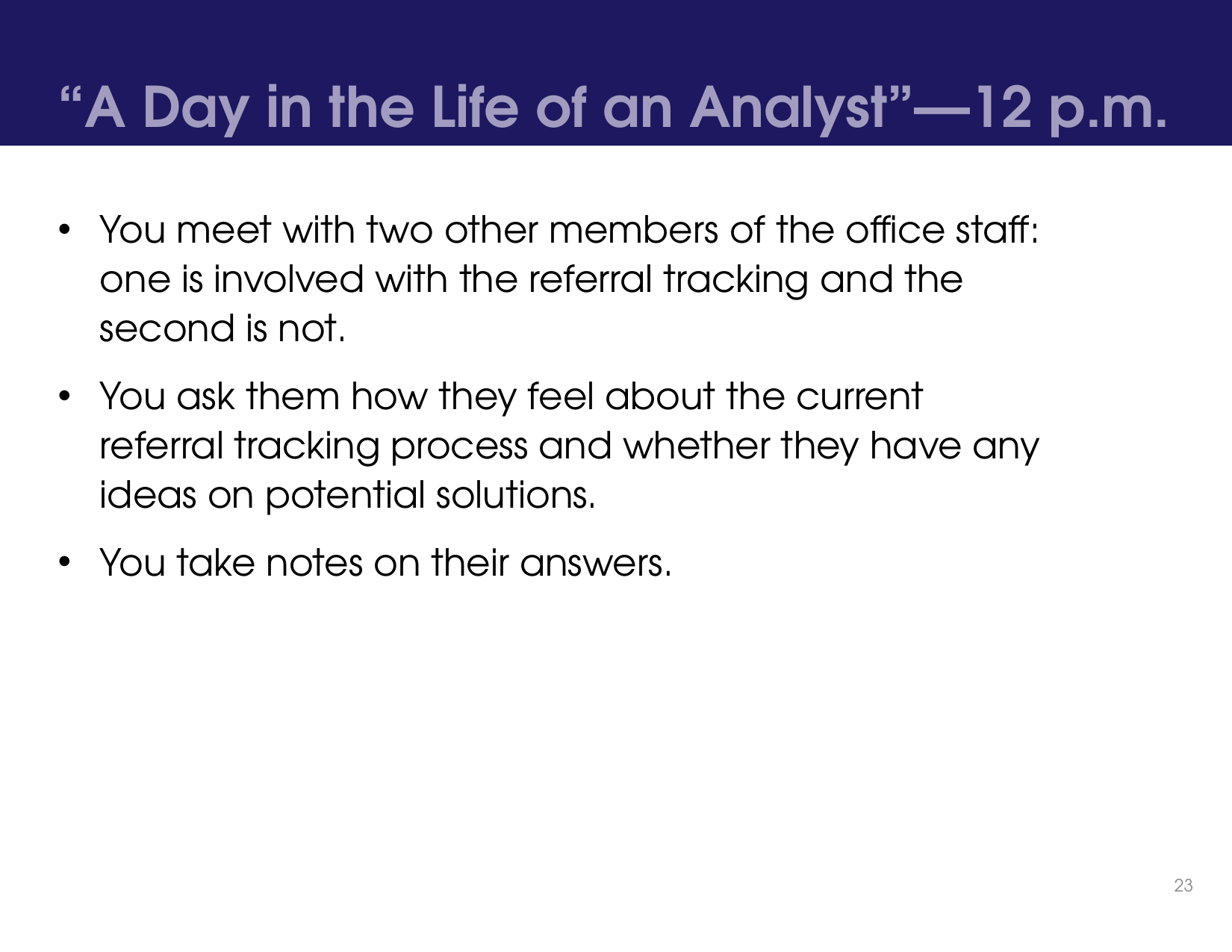

# “A Day in the Life of an Analyst”—12 p.m.
You meet with two other members of the office staff: one is involved with the referral tracking and the second is not.
You ask them how they feel about the current referral tracking process and whether they have any ideas on potential solutions.
You take notes on their answers.

23